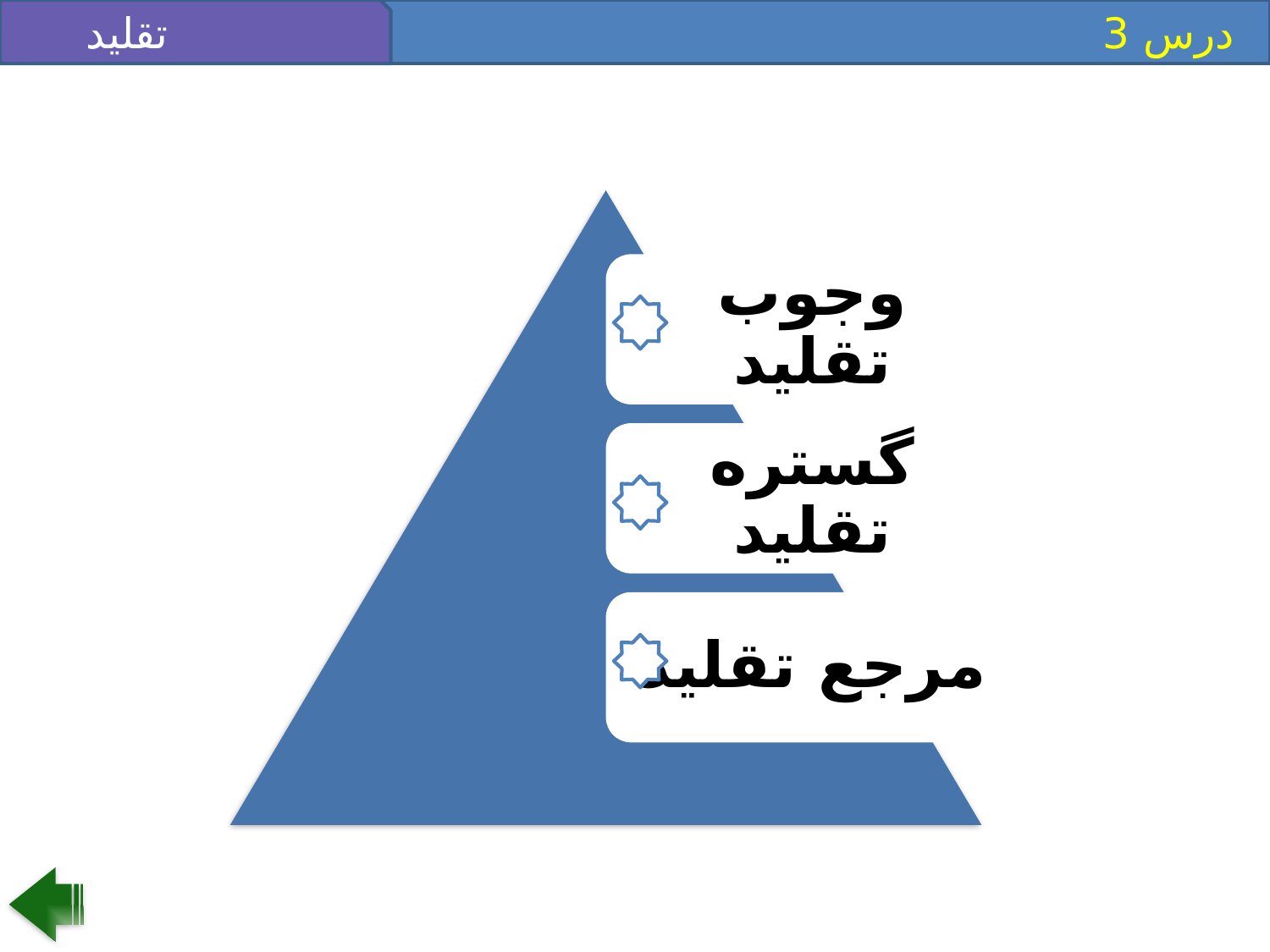

تقليد
 درس 3

وجوب تقليد

گستره تقليد

مرجع تقليد